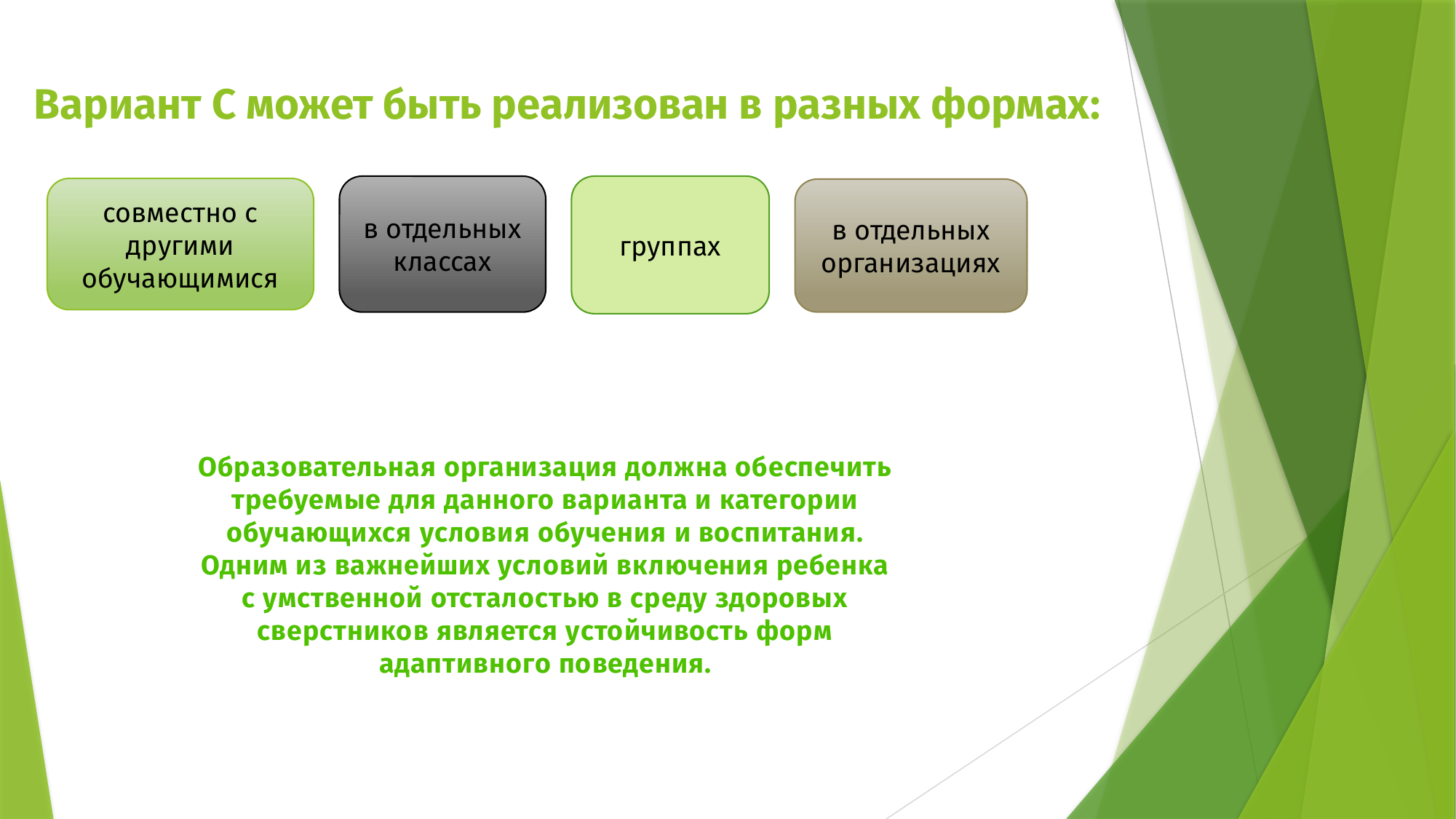

Вариант С может быть реализован в разных формах:
в отдельных классах
группах
совместно с другими обучающимися
в отдельных организациях
Образовательная организация должна обеспечить требуемые для данного варианта и категории обучающихся условия обучения и воспитания. Одним из важнейших условий включения ребенка с умственной отсталостью в среду здоровых сверстников является устойчивость форм адаптивного поведения.